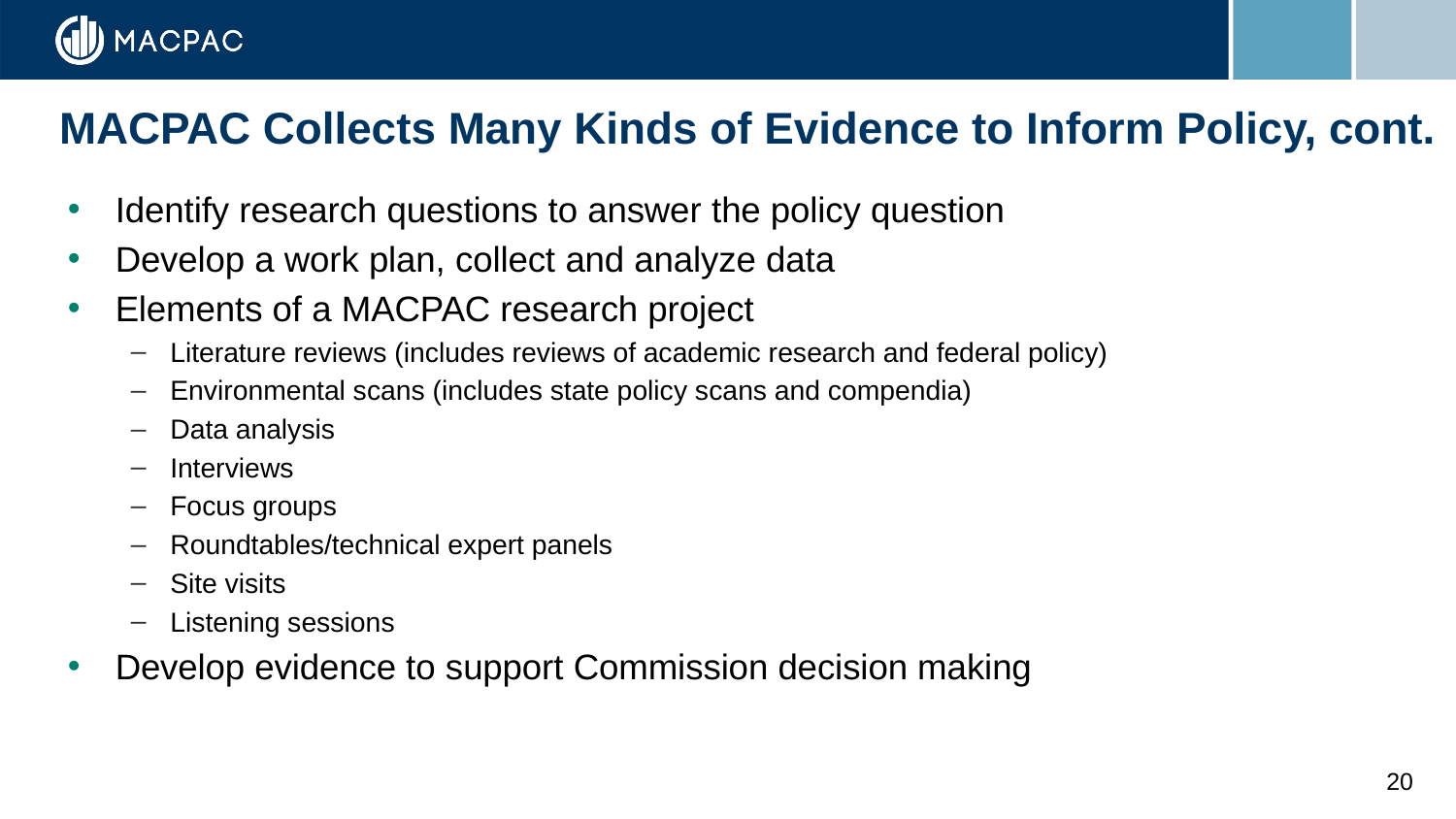

# MACPAC Collects Many Kinds of Evidence to Inform Policy, cont.
Identify research questions to answer the policy question
Develop a work plan, collect and analyze data
Elements of a MACPAC research project
Literature reviews (includes reviews of academic research and federal policy)
Environmental scans (includes state policy scans and compendia)
Data analysis
Interviews
Focus groups
Roundtables/technical expert panels
Site visits
Listening sessions
Develop evidence to support Commission decision making
20